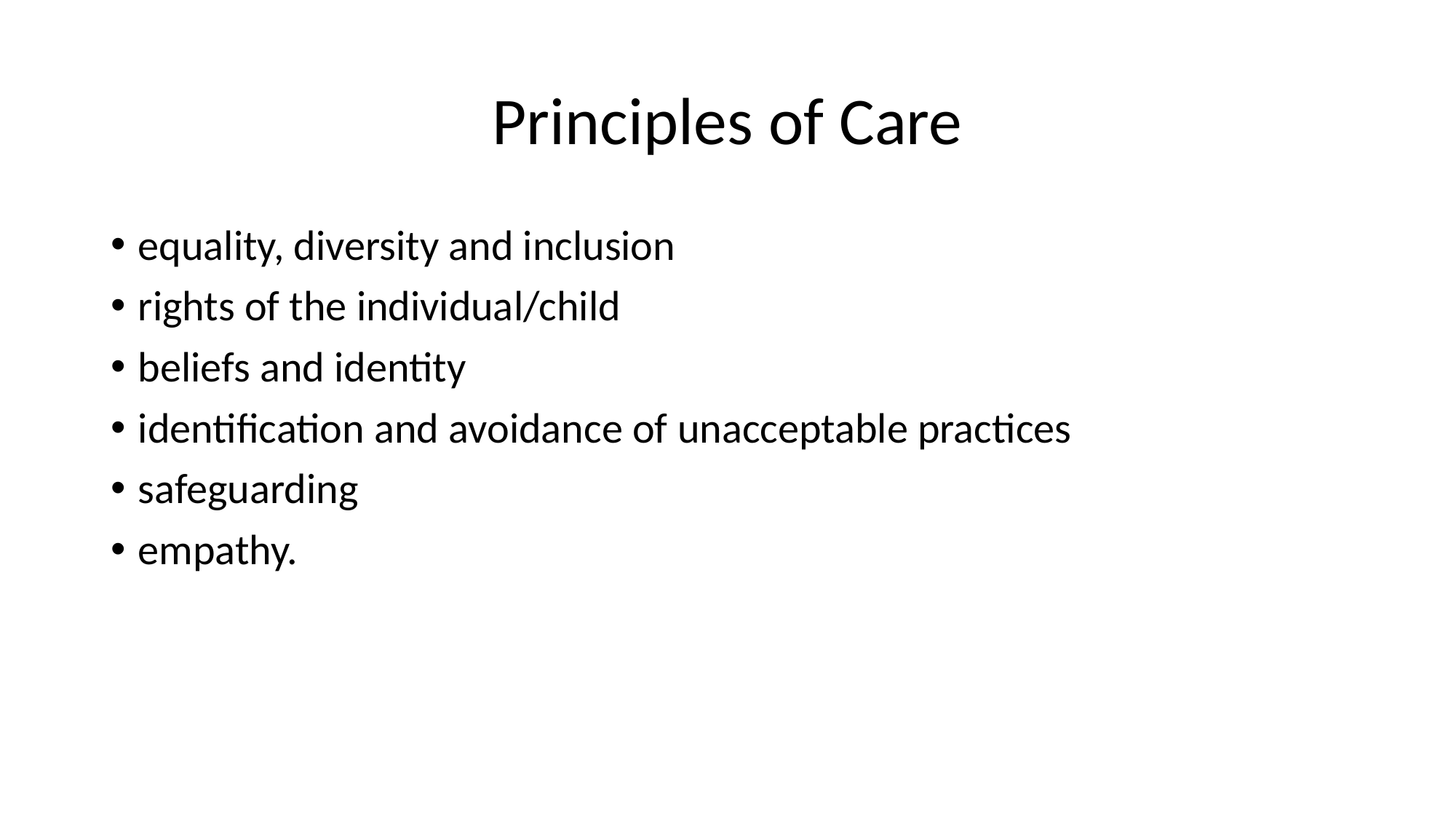

# Principles of Care
equality, diversity and inclusion
rights of the individual/child
beliefs and identity
identification and avoidance of unacceptable practices
safeguarding
empathy.